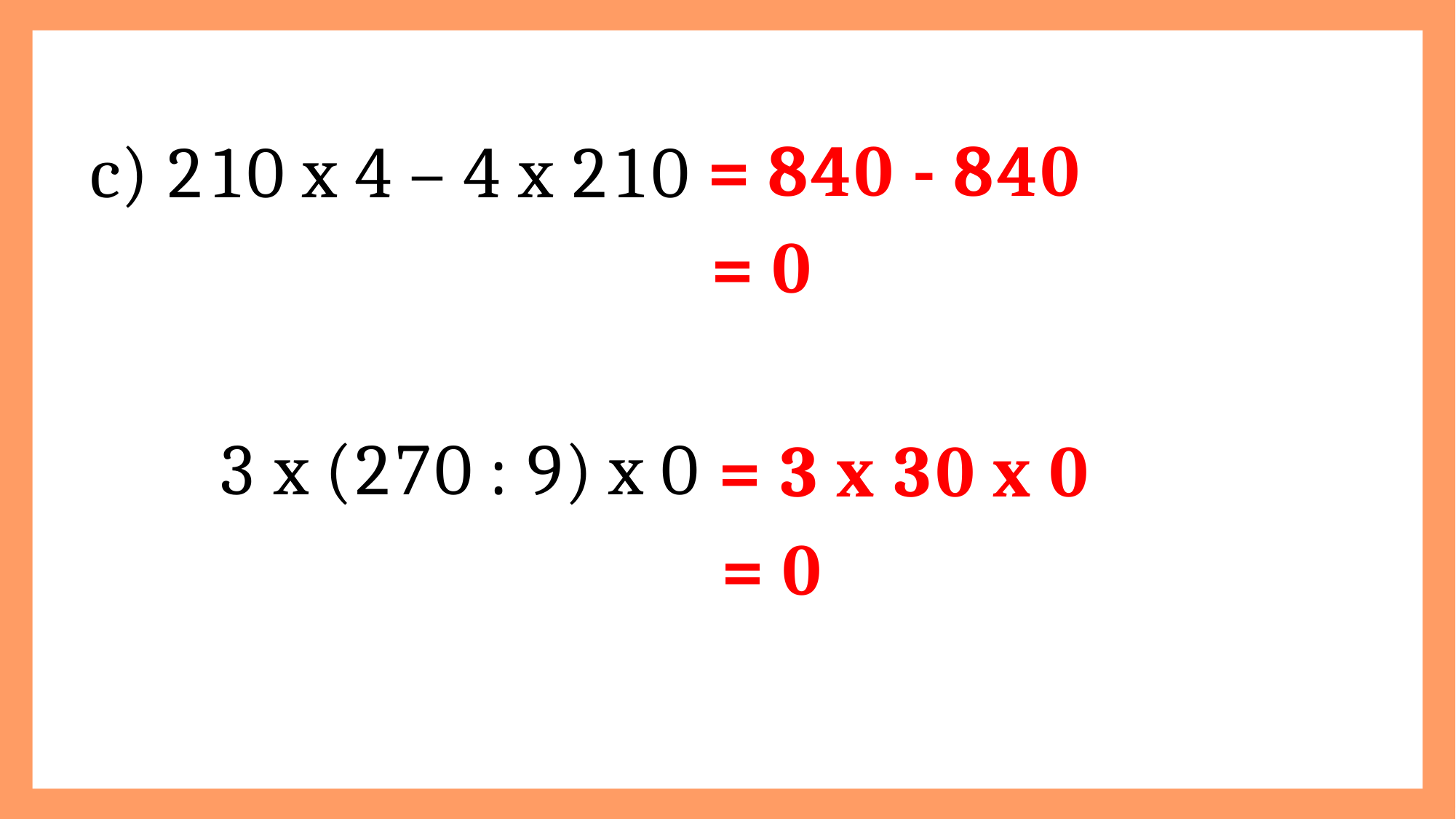

= 840 - 840
c) 210 x 4 – 4 x 210
= 0
3 x (270 : 9) x 0
= 3 x 30 x 0
= 0